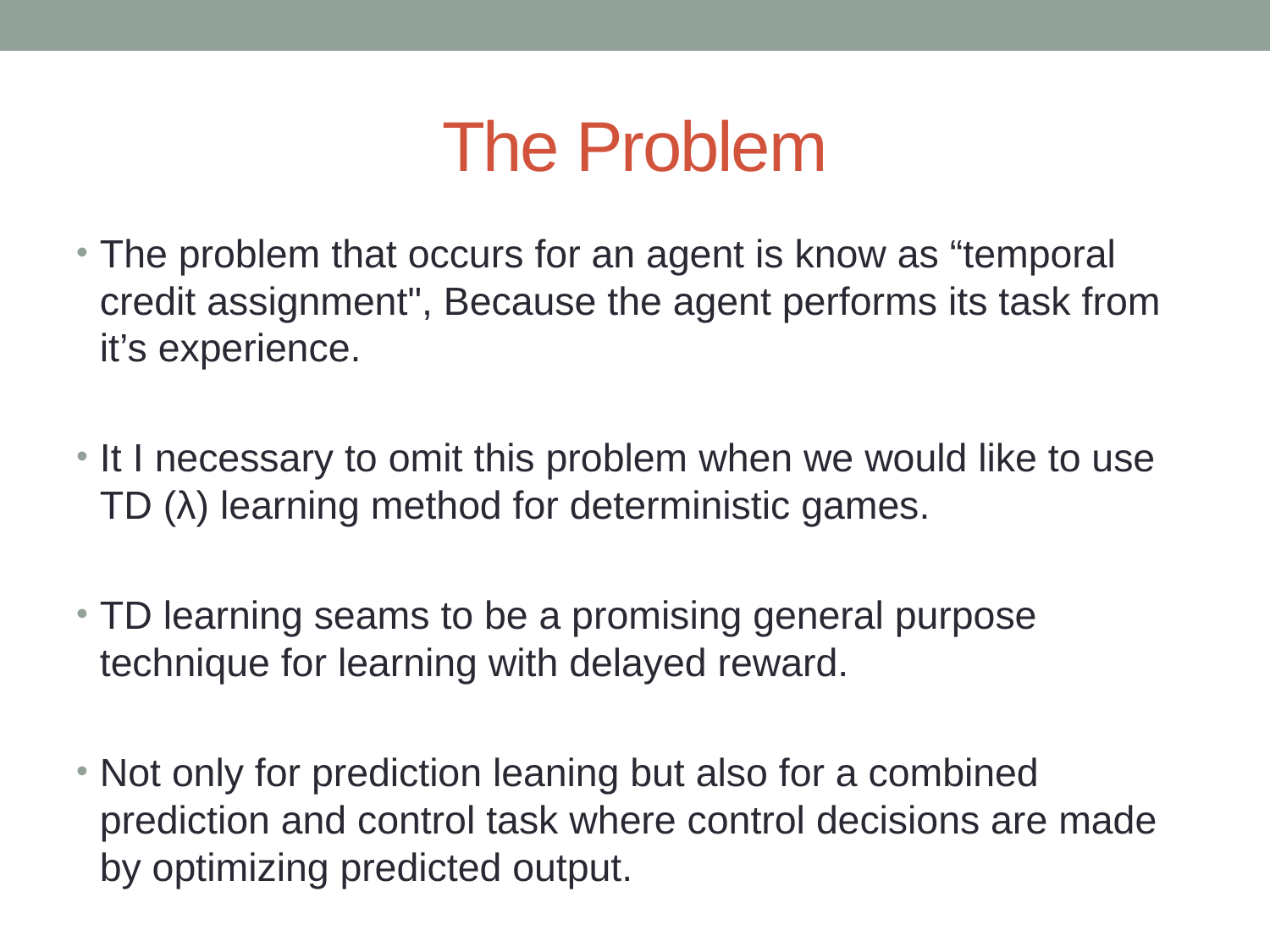

# The Problem
The problem that occurs for an agent is know as “temporal credit assignment", Because the agent performs its task from it’s experience.

It I necessary to omit this problem when we would like to use TD (λ) learning method for deterministic games.

TD learning seams to be a promising general purpose technique for learning with delayed reward.

Not only for prediction leaning but also for a combined prediction and control task where control decisions are made by optimizing predicted output.